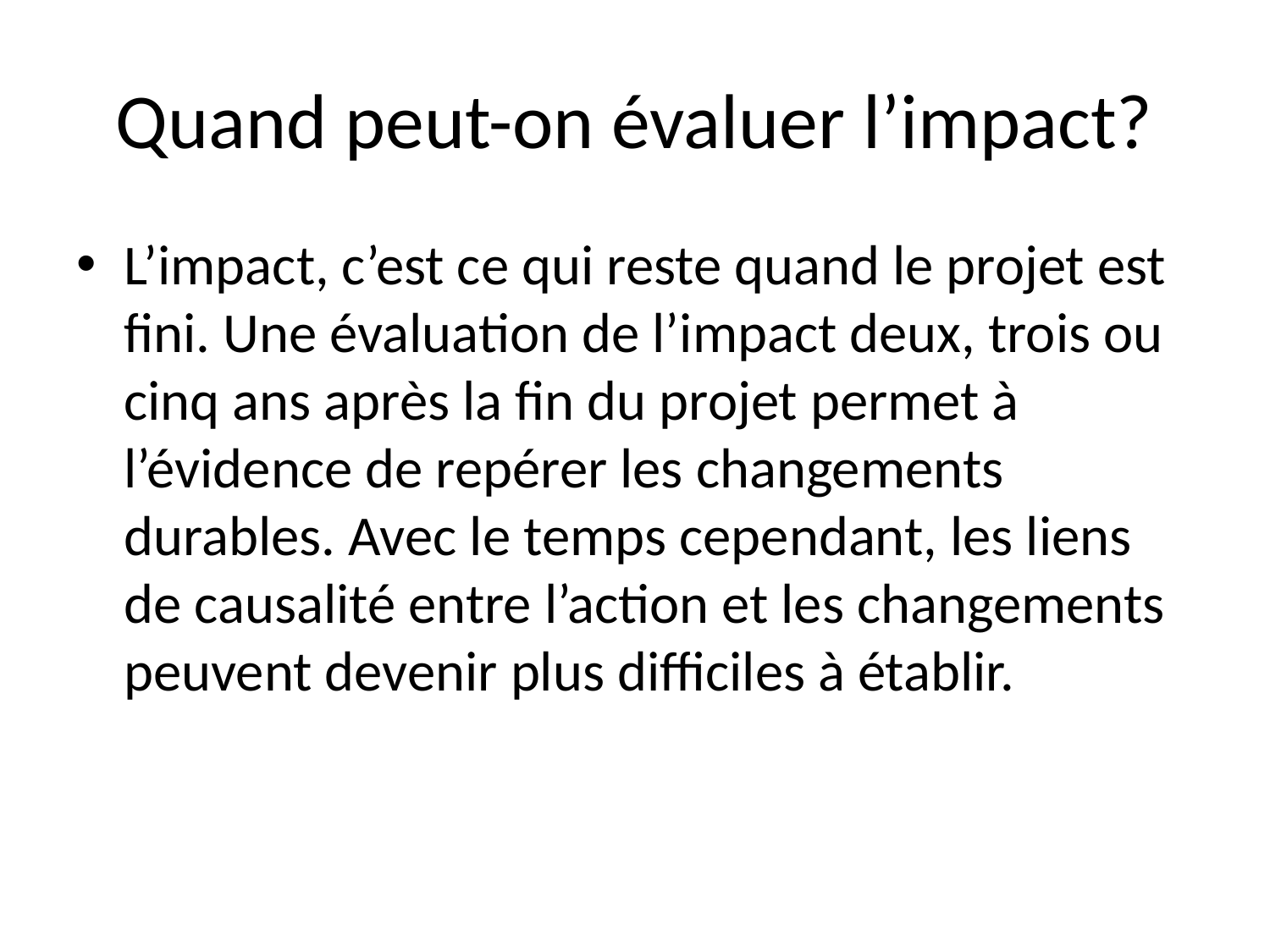

# Quand peut-on évaluer l’impact?
L’impact, c’est ce qui reste quand le projet est fini. Une évaluation de l’impact deux, trois ou cinq ans après la fin du projet permet à l’évidence de repérer les changements durables. Avec le temps cependant, les liens de causalité entre l’action et les changements peuvent devenir plus difficiles à établir.